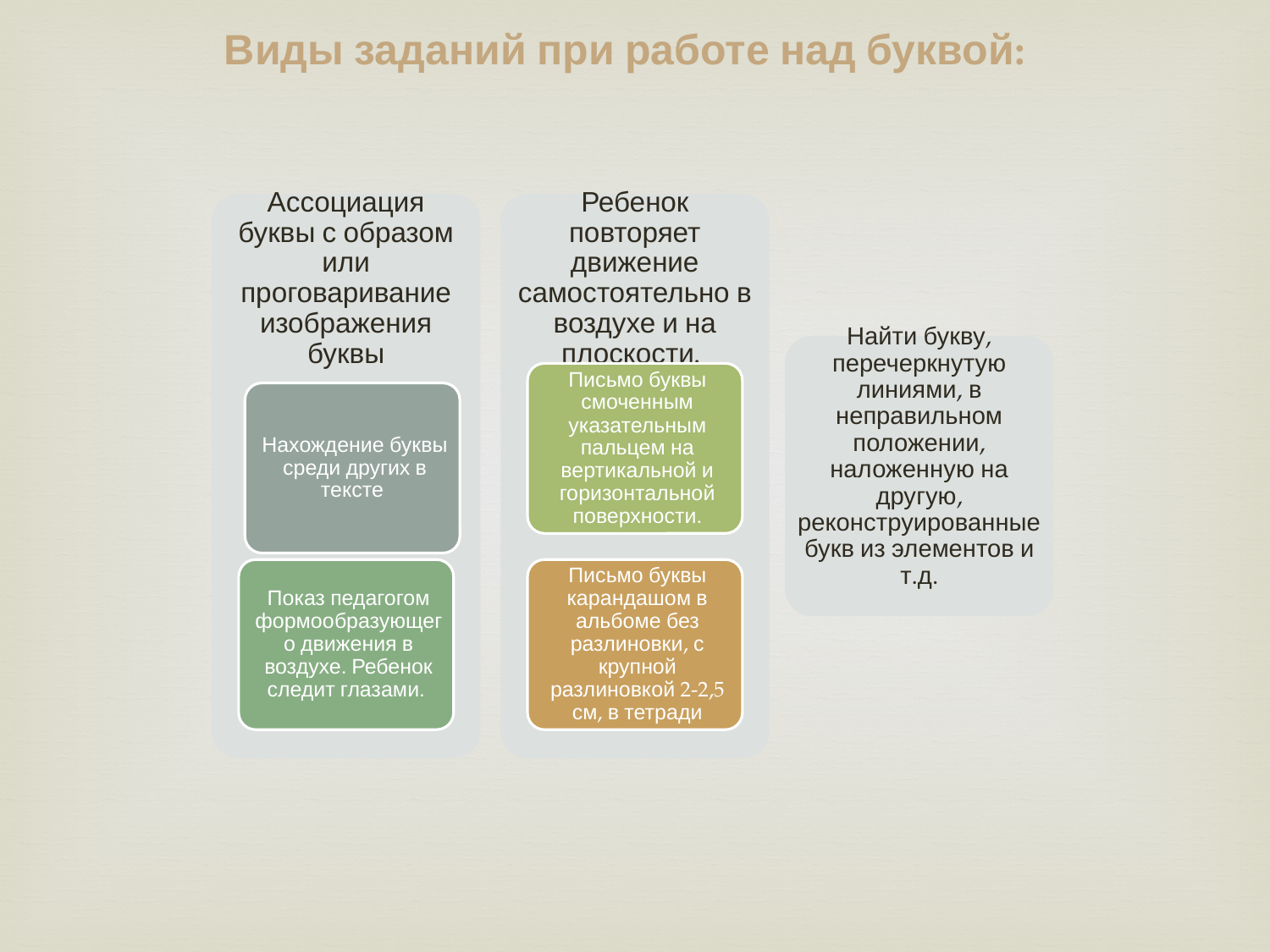

Виды заданий при работе над буквой:
Ассоциация буквы с образом или проговаривание изображения буквы
Нахождение буквы среди других в тексте
Показ педагогом формообразующего движения в воздухе. Ребенок следит глазами.
Ребенок повторяет движение самостоятельно в воздухе и на плоскости.
Письмо буквы смоченным указательным пальцем на вертикальной и горизонтальной поверхности.
Письмо буквы карандашом в альбоме без разлиновки, с крупной разлиновкой 2-2,5 см, в тетради

Найти букву, перечеркнутую линиями, в неправильном положении, наложенную на другую, реконструированные букв из элементов и т.д.